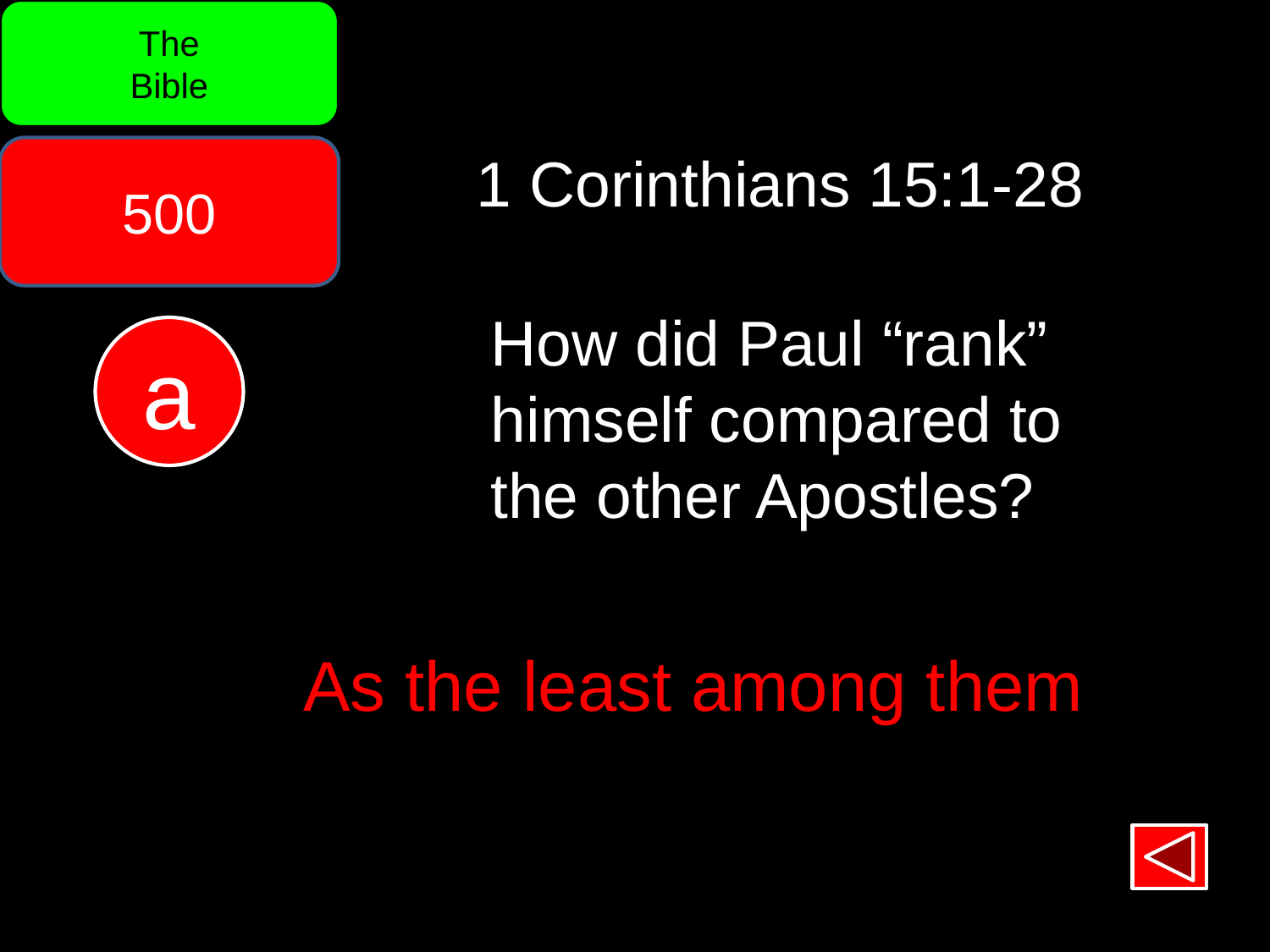

The
Bible
500
1 Corinthians 15:1-28
How did Paul “rank”
himself compared to
the other Apostles?
a
As the least among them